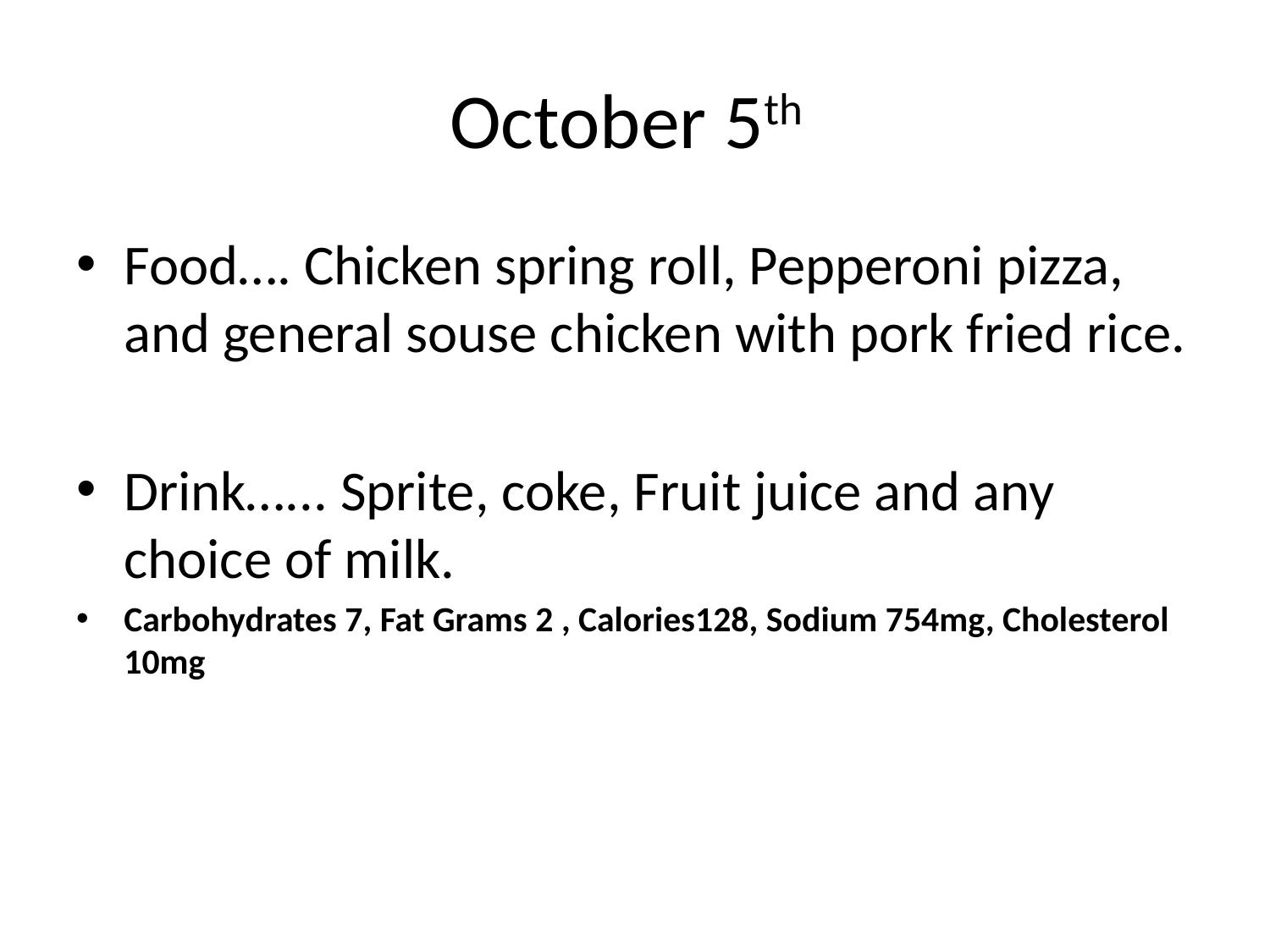

# October 5th
Food…. Chicken spring roll, Pepperoni pizza, and general souse chicken with pork fried rice.

Drink…... Sprite, coke, Fruit juice and any choice of milk.
Carbohydrates 7, Fat Grams 2 , Calories128, Sodium 754mg, Cholesterol 10mg